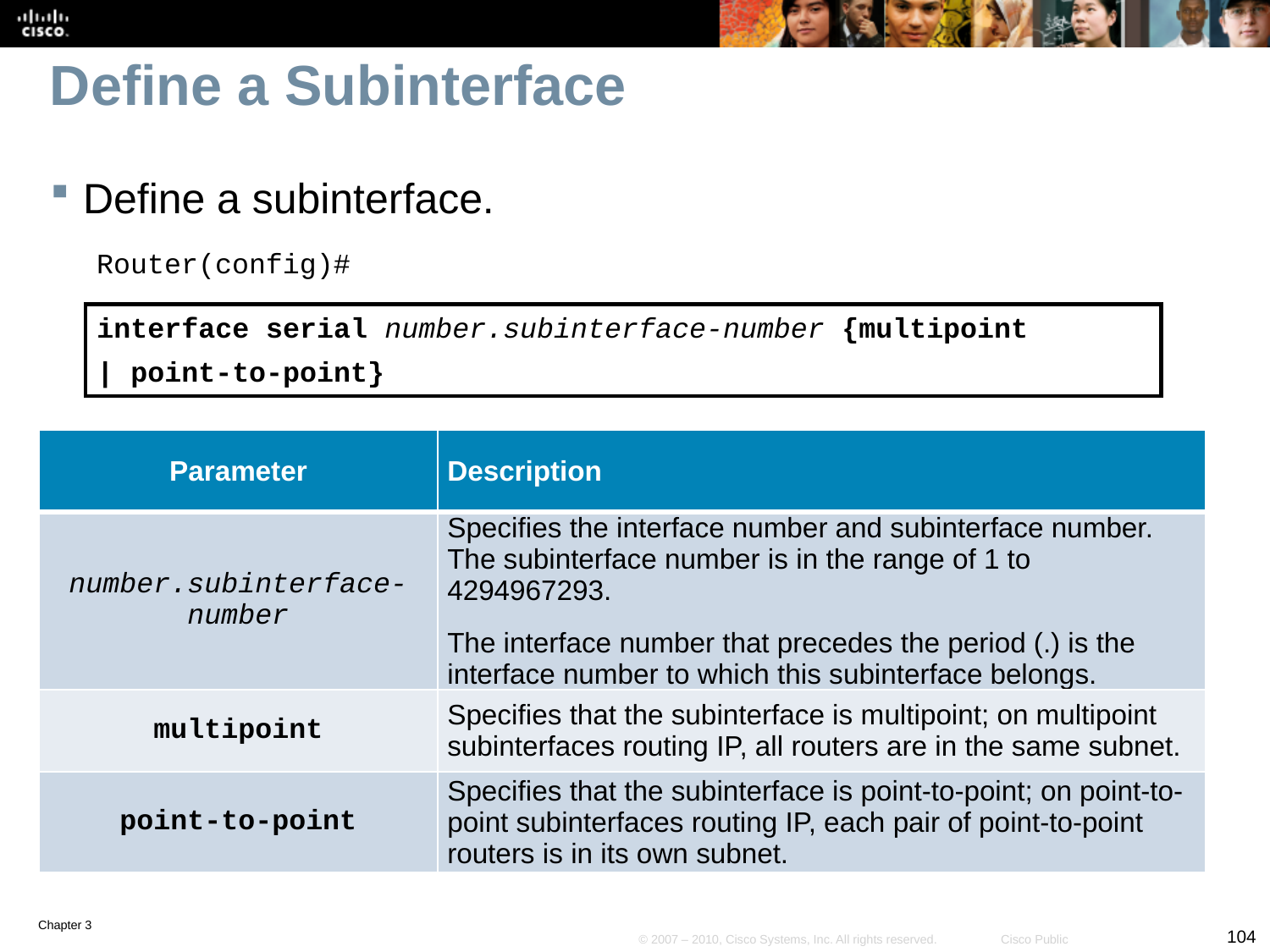

# Define a Subinterface
Define a subinterface.
Router(config)#
interface serial number.subinterface-number {multipoint
| point-to-point}
| Parameter | Description |
| --- | --- |
| number.subinterface-number | Specifies the interface number and subinterface number. The subinterface number is in the range of 1 to 4294967293. The interface number that precedes the period (.) is the interface number to which this subinterface belongs. |
| multipoint | Specifies that the subinterface is multipoint; on multipoint subinterfaces routing IP, all routers are in the same subnet. |
| point-to-point | Specifies that the subinterface is point-to-point; on point-to-point subinterfaces routing IP, each pair of point-to-point routers is in its own subnet. |